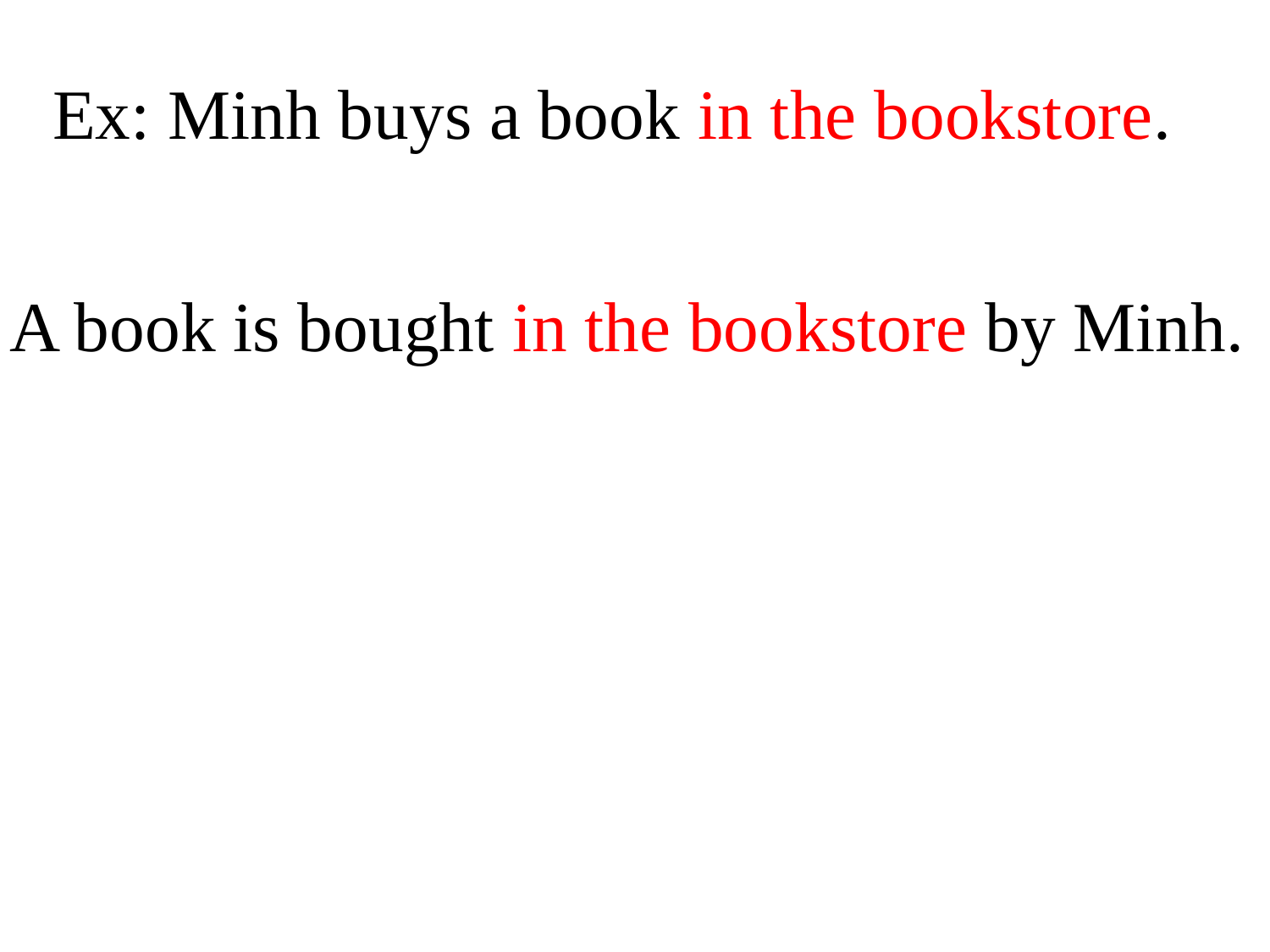

Ex: Minh buys a book in the bookstore.
A book is bought in the bookstore by Minh.